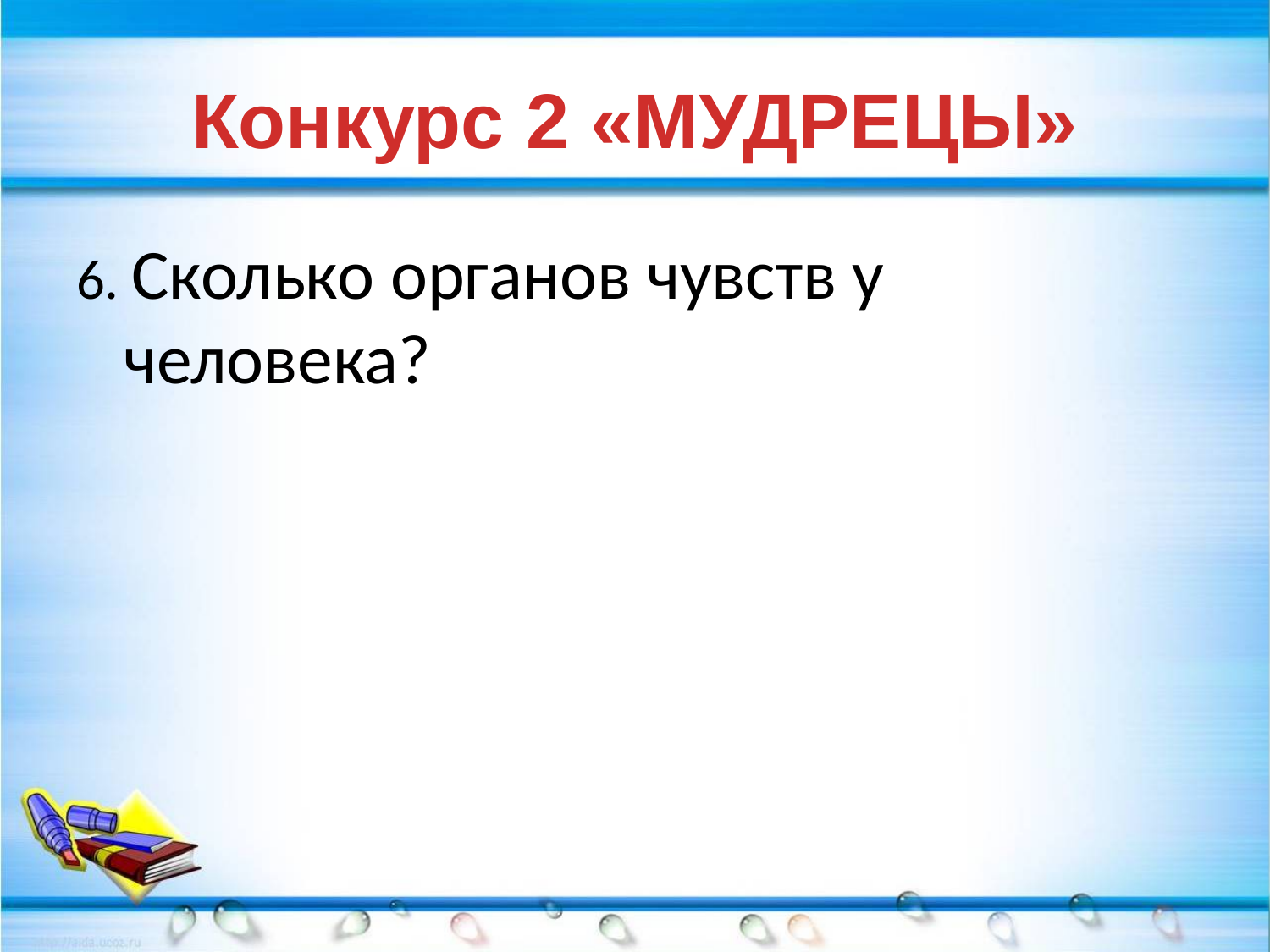

# Конкурс 2 «МУДРЕЦЫ»
6. Сколько органов чувств у человека?